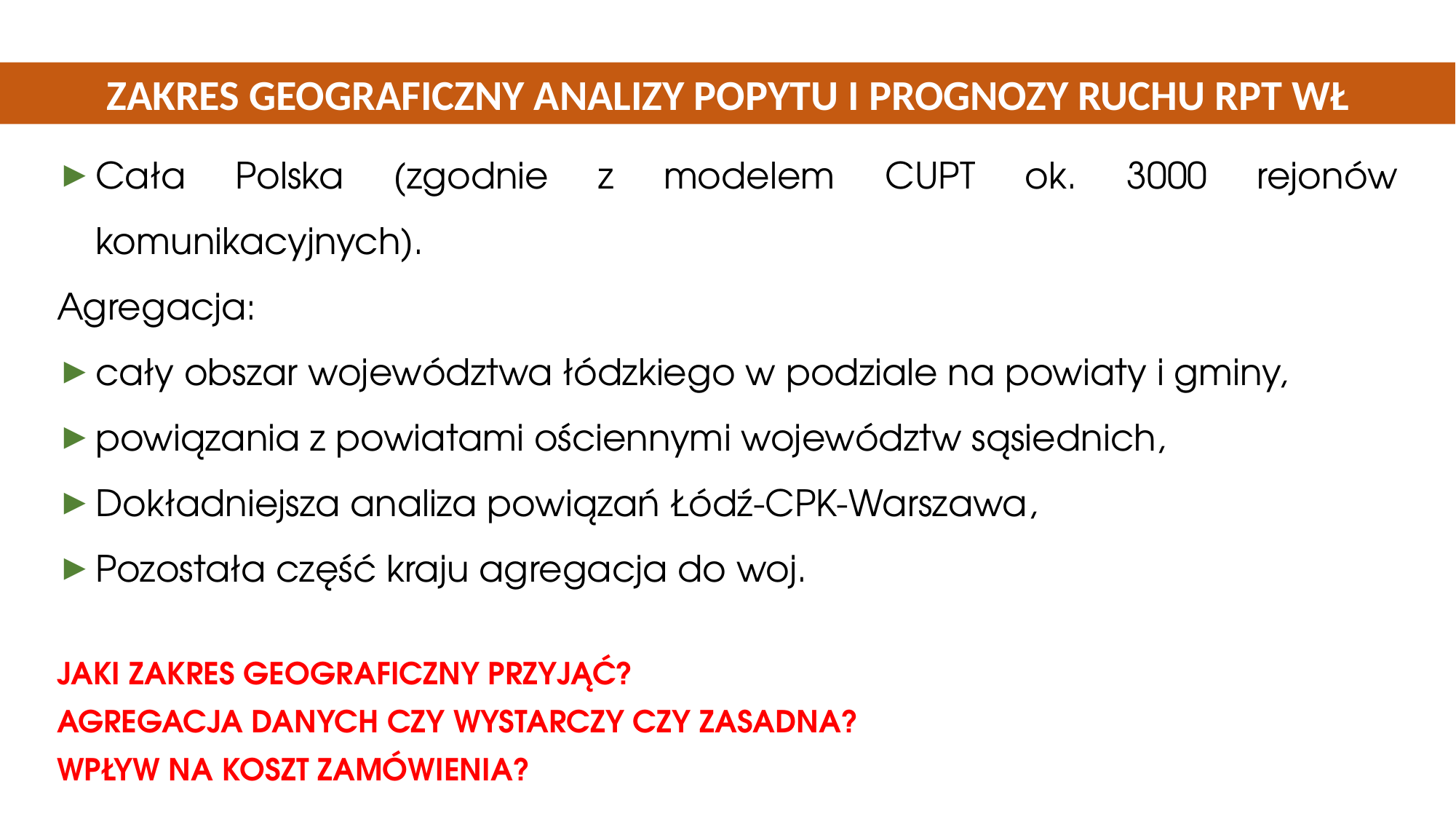

ZAKRES GEOGRAFICZNY ANALIZY POPYTU I PROGNOZY RUCHU RPT WŁ
Cała Polska (zgodnie z modelem CUPT ok. 3000 rejonów komunikacyjnych).
Agregacja:
cały obszar województwa łódzkiego w podziale na powiaty i gminy,
powiązania z powiatami ościennymi województw sąsiednich,
Dokładniejsza analiza powiązań Łódź-CPK-Warszawa,
Pozostała część kraju agregacja do woj.

JAKI ZAKRES GEOGRAFICZNY PRZYJĄĆ?
AGREGACJA DANYCH CZY WYSTARCZY CZY ZASADNA?
WPŁYW NA KOSZT ZAMÓWIENIA?